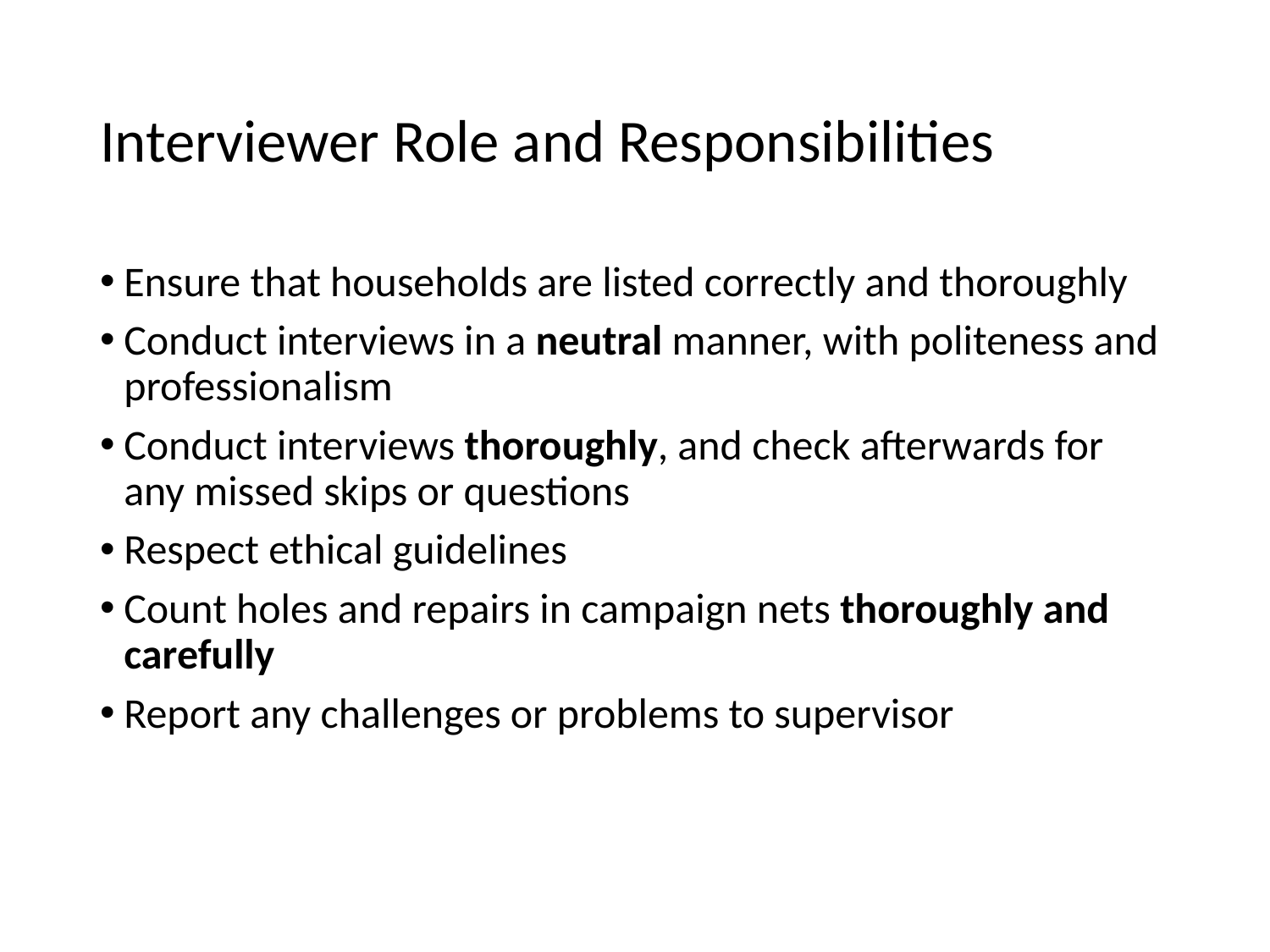

# Interviewer Role and Responsibilities
Ensure that households are listed correctly and thoroughly
Conduct interviews in a neutral manner, with politeness and professionalism
Conduct interviews thoroughly, and check afterwards for any missed skips or questions
Respect ethical guidelines
Count holes and repairs in campaign nets thoroughly and carefully
Report any challenges or problems to supervisor